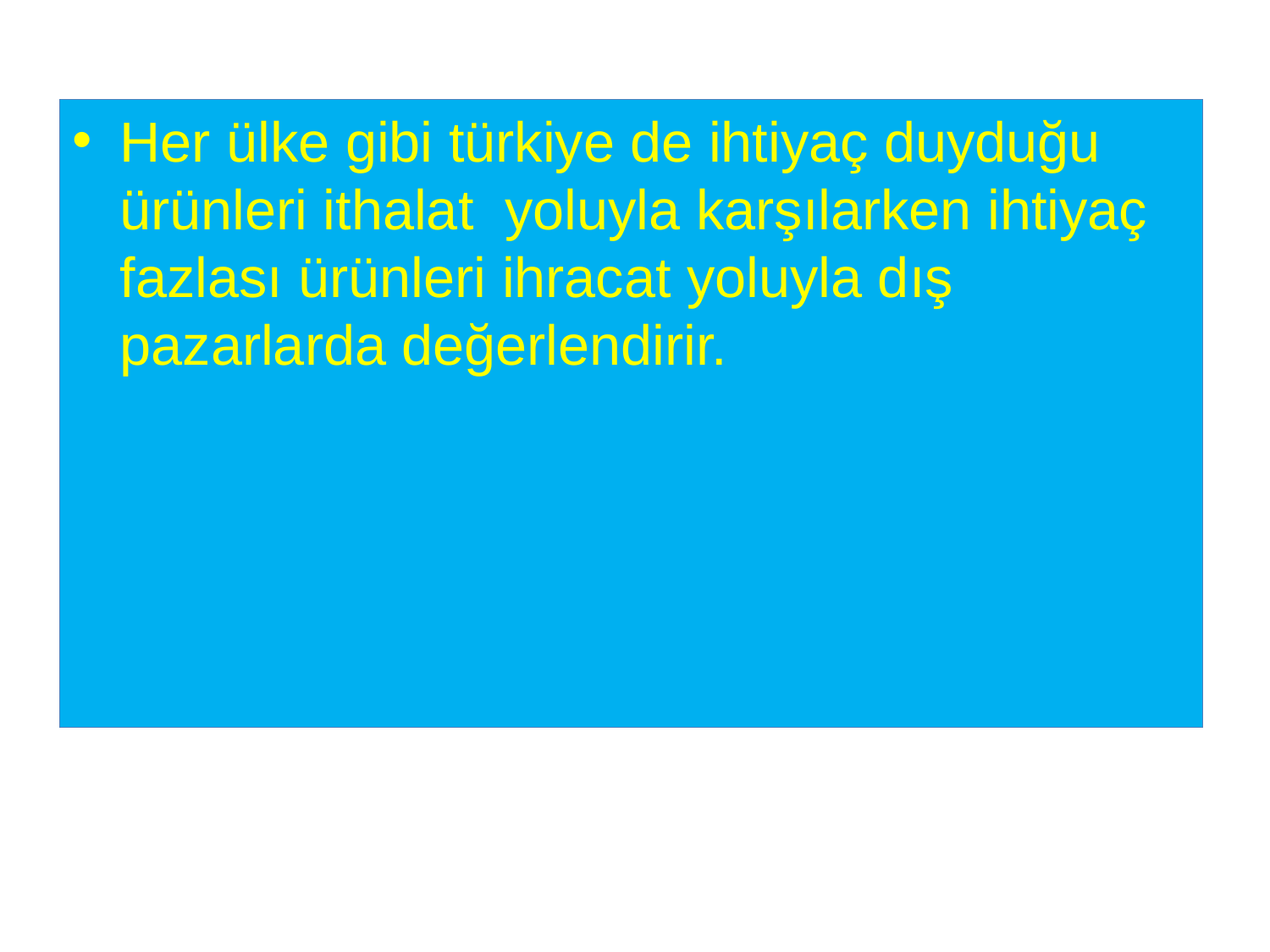

Her ülke gibi türkiye de ihtiyaç duyduğu ürünleri ithalat  yoluyla karşılarken ihtiyaç fazlası ürünleri ihracat yoluyla dış pazarlarda değerlendirir.